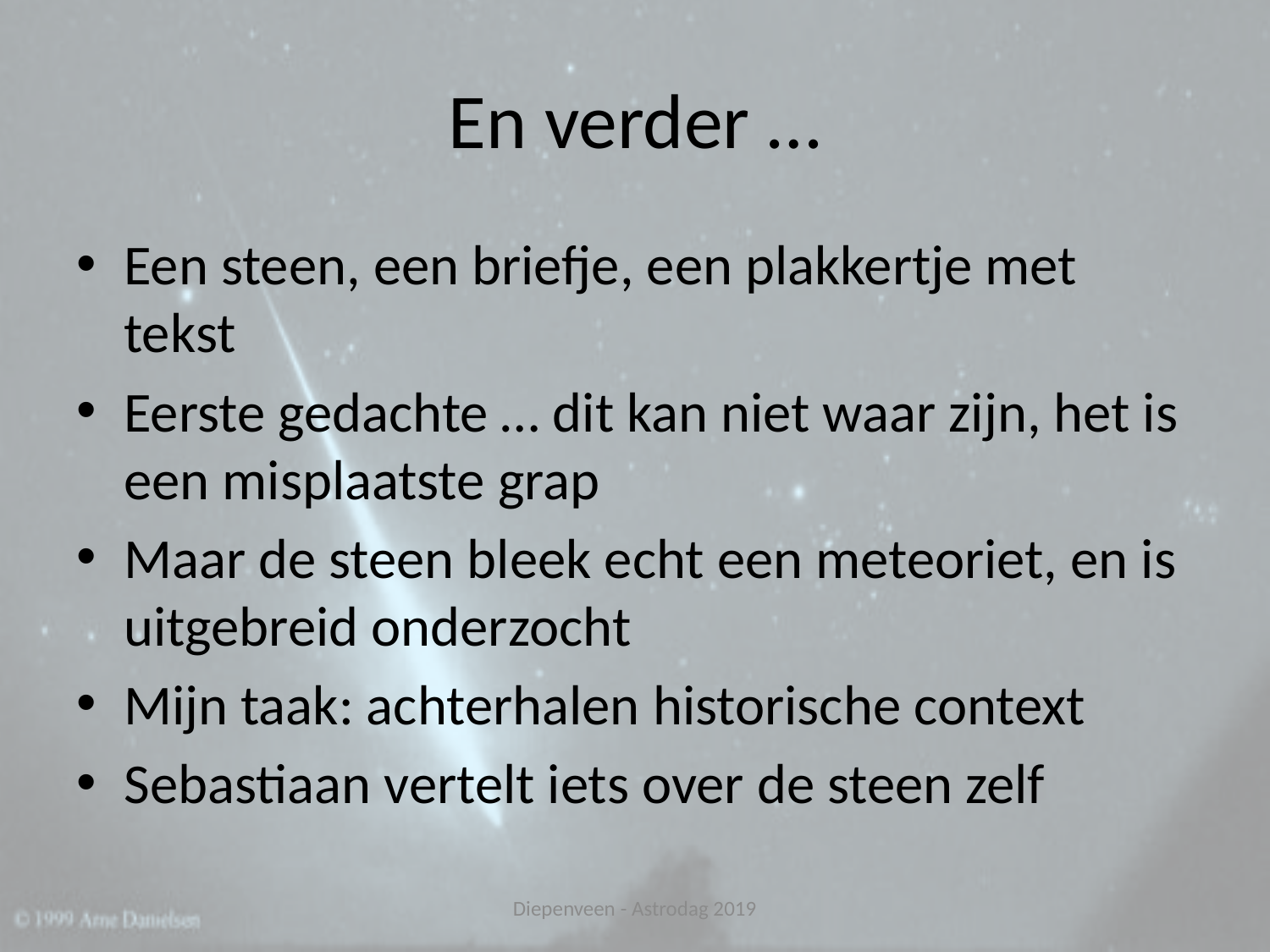

# En verder …
Een steen, een briefje, een plakkertje met tekst
Eerste gedachte … dit kan niet waar zijn, het is een misplaatste grap
Maar de steen bleek echt een meteoriet, en is uitgebreid onderzocht
Mijn taak: achterhalen historische context
Sebastiaan vertelt iets over de steen zelf
Diepenveen - Astrodag 2019